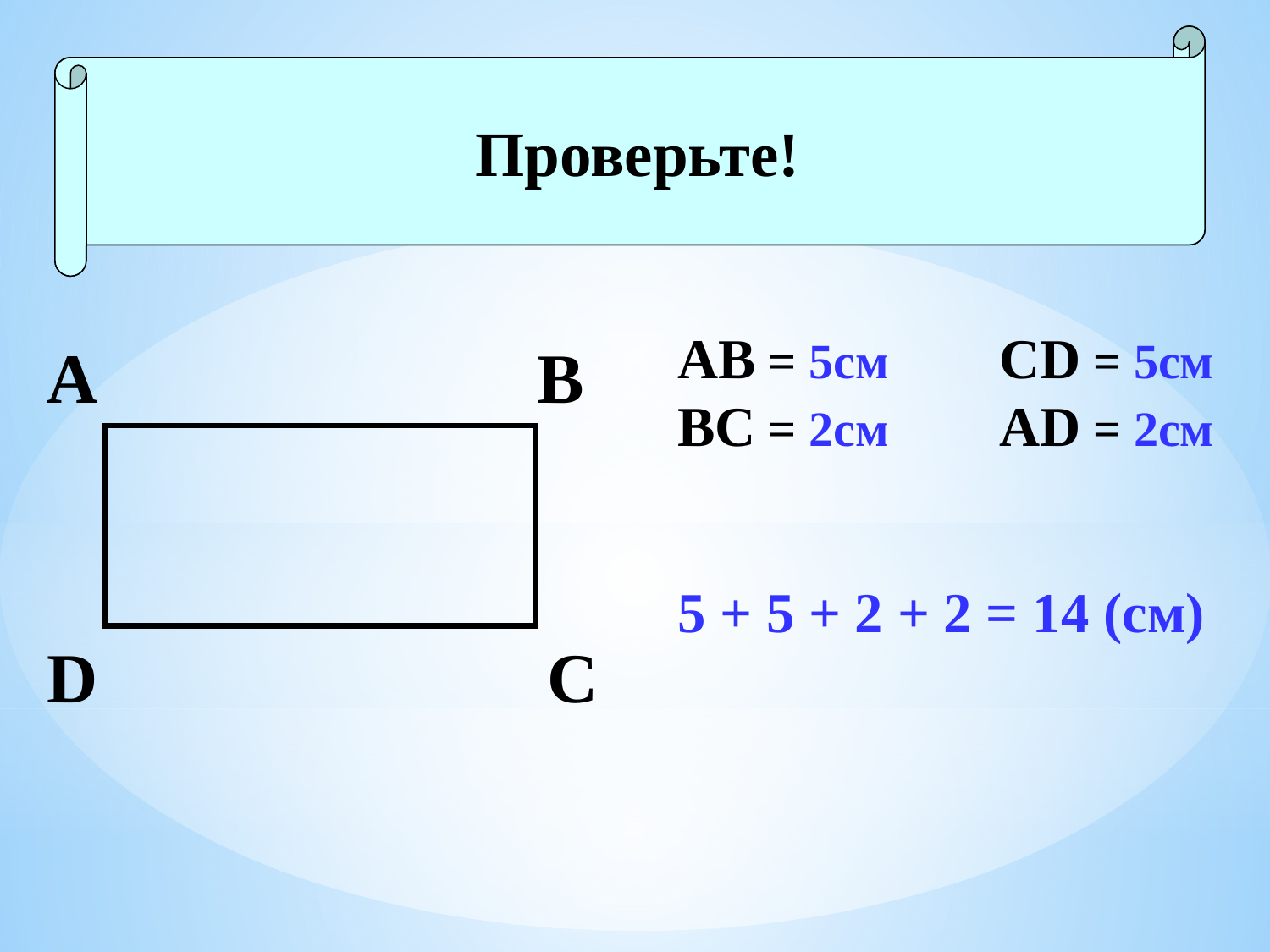

№4, стр. 51.

Проверьте!

АВ = 5см         СD = 5см
ВС = 2см         AD = 2см

5 + 5 + 2 + 2 = 14 (см)

A
B

D
C